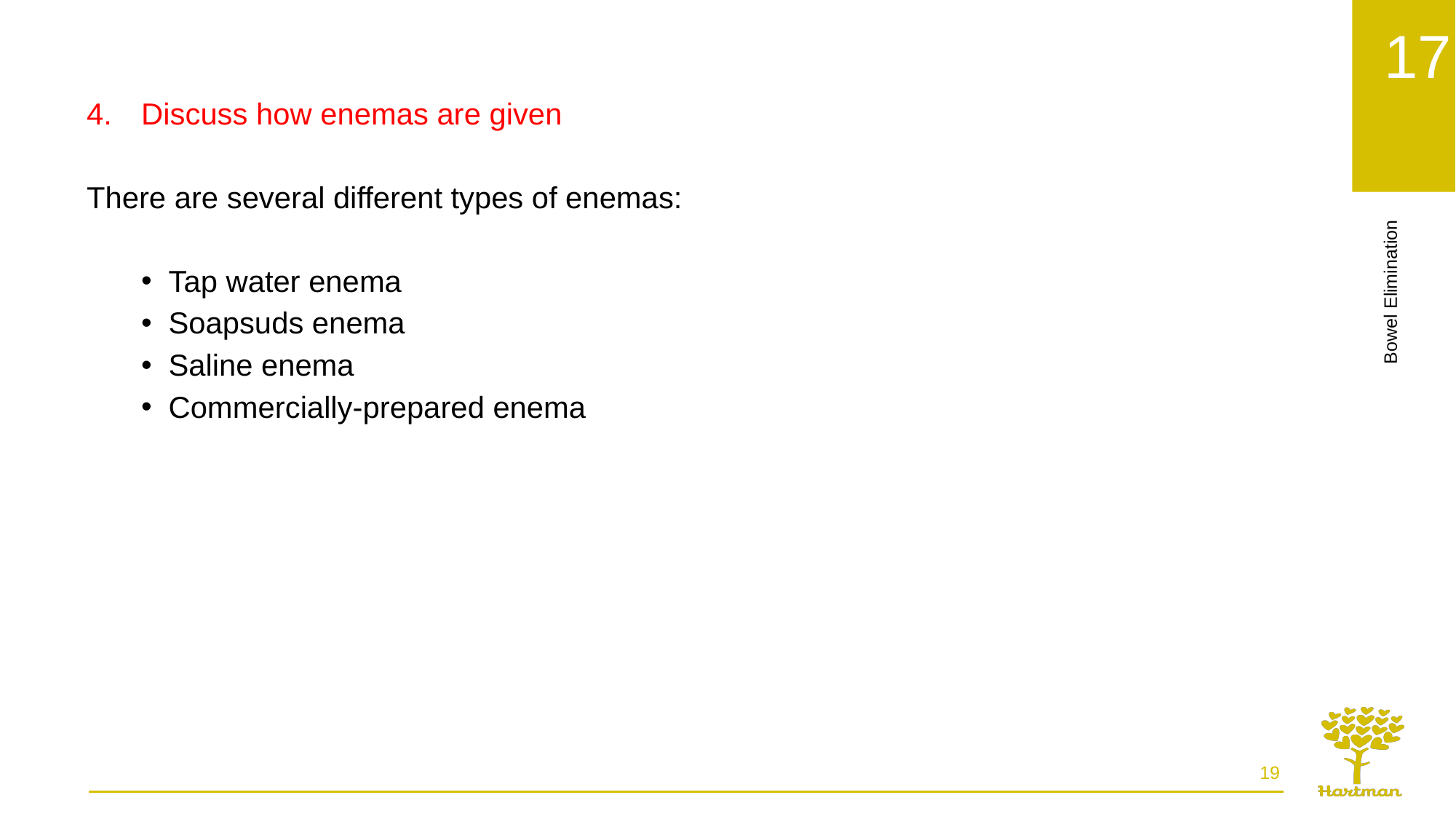

Discuss how enemas are given

There are several different types of enemas:

Tap water enema
Soapsuds enema
Saline enema
Commercially-prepared enema

19